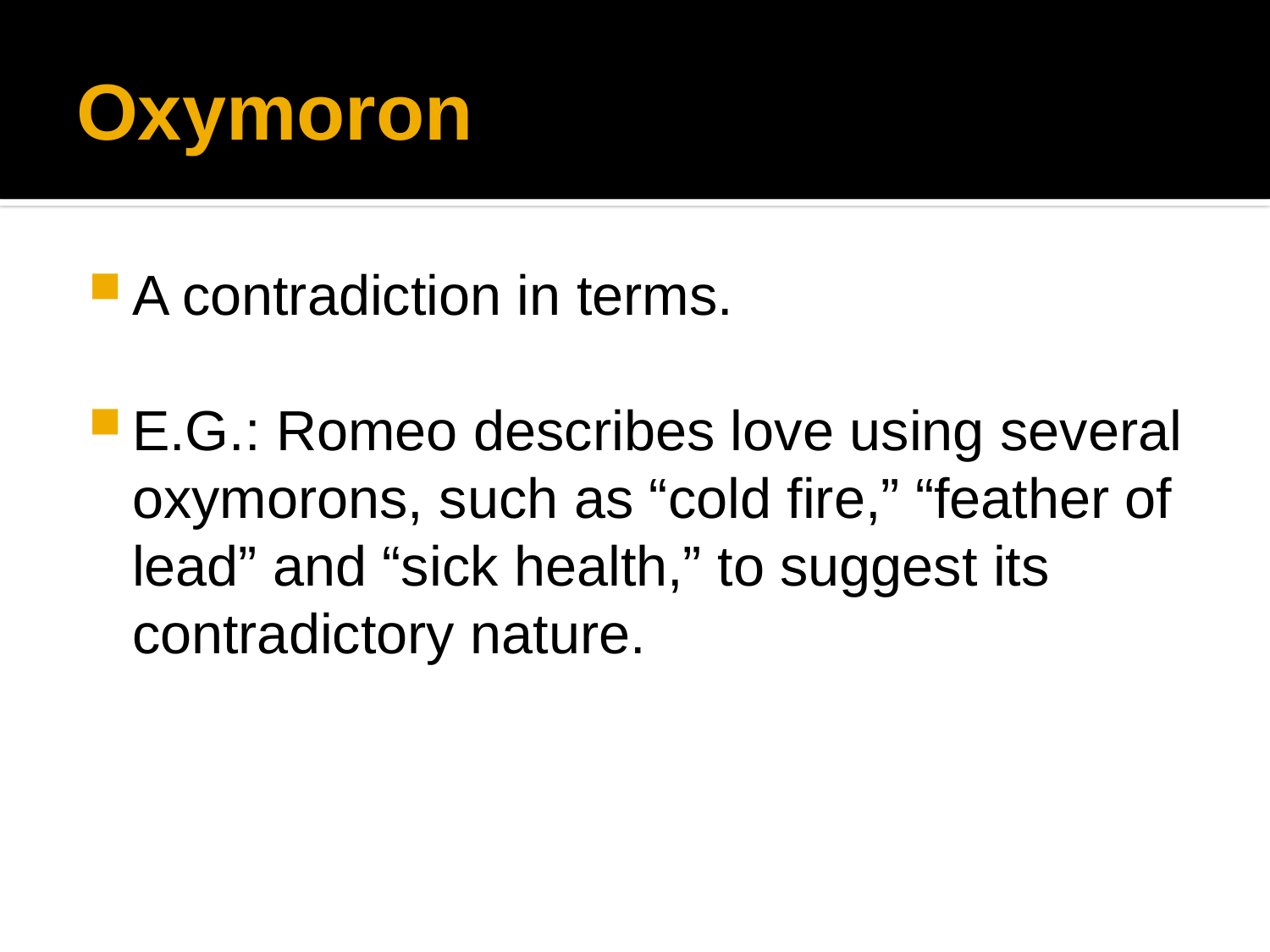

# Oxymoron
A contradiction in terms.

E.G.: Romeo describes love using several oxymorons, such as “cold fire,” “feather of lead” and “sick health,” to suggest its contradictory nature.